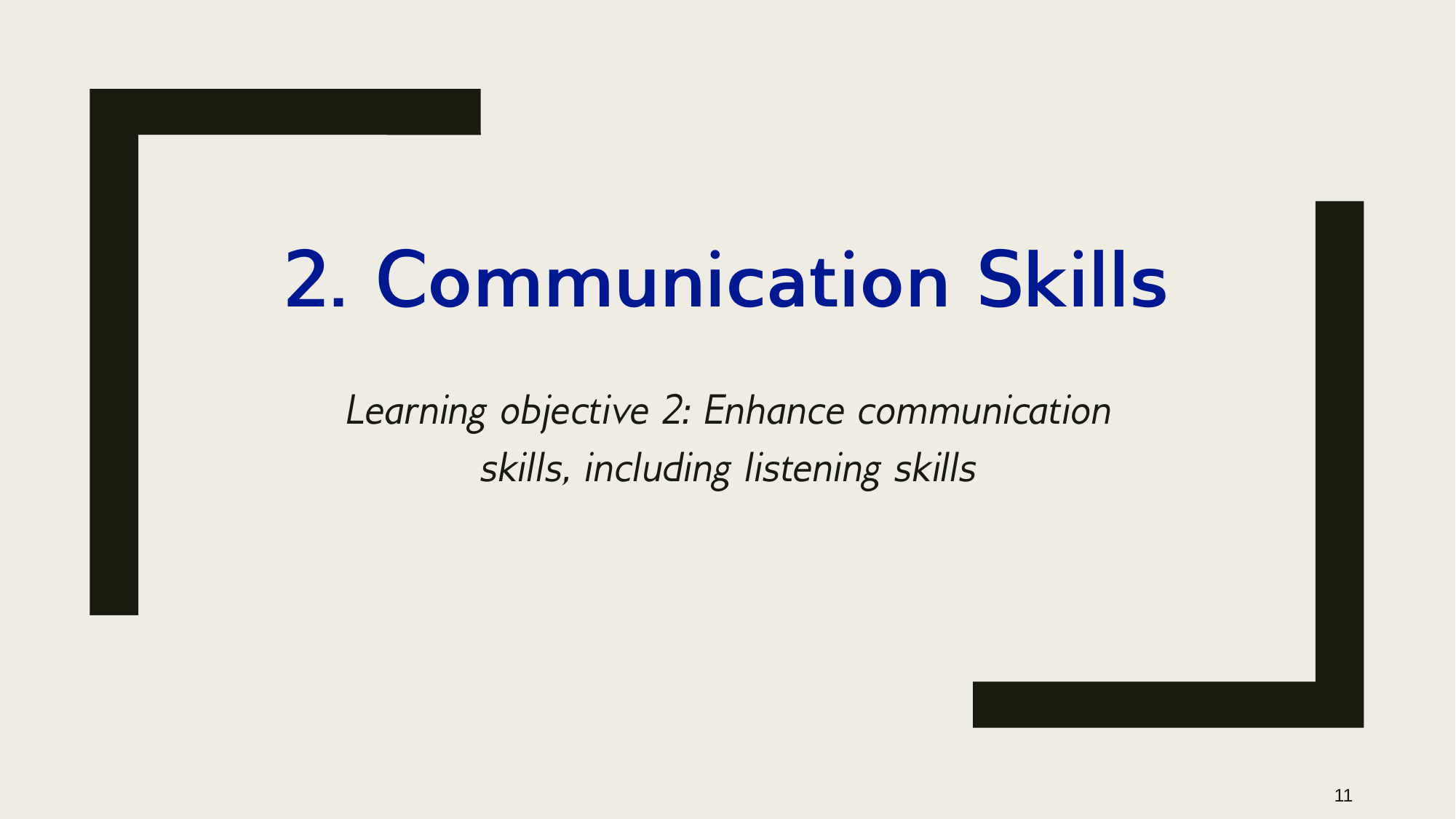

# 2. Communication Skills
Learning objective 2: Enhance communication skills, including listening skills
11